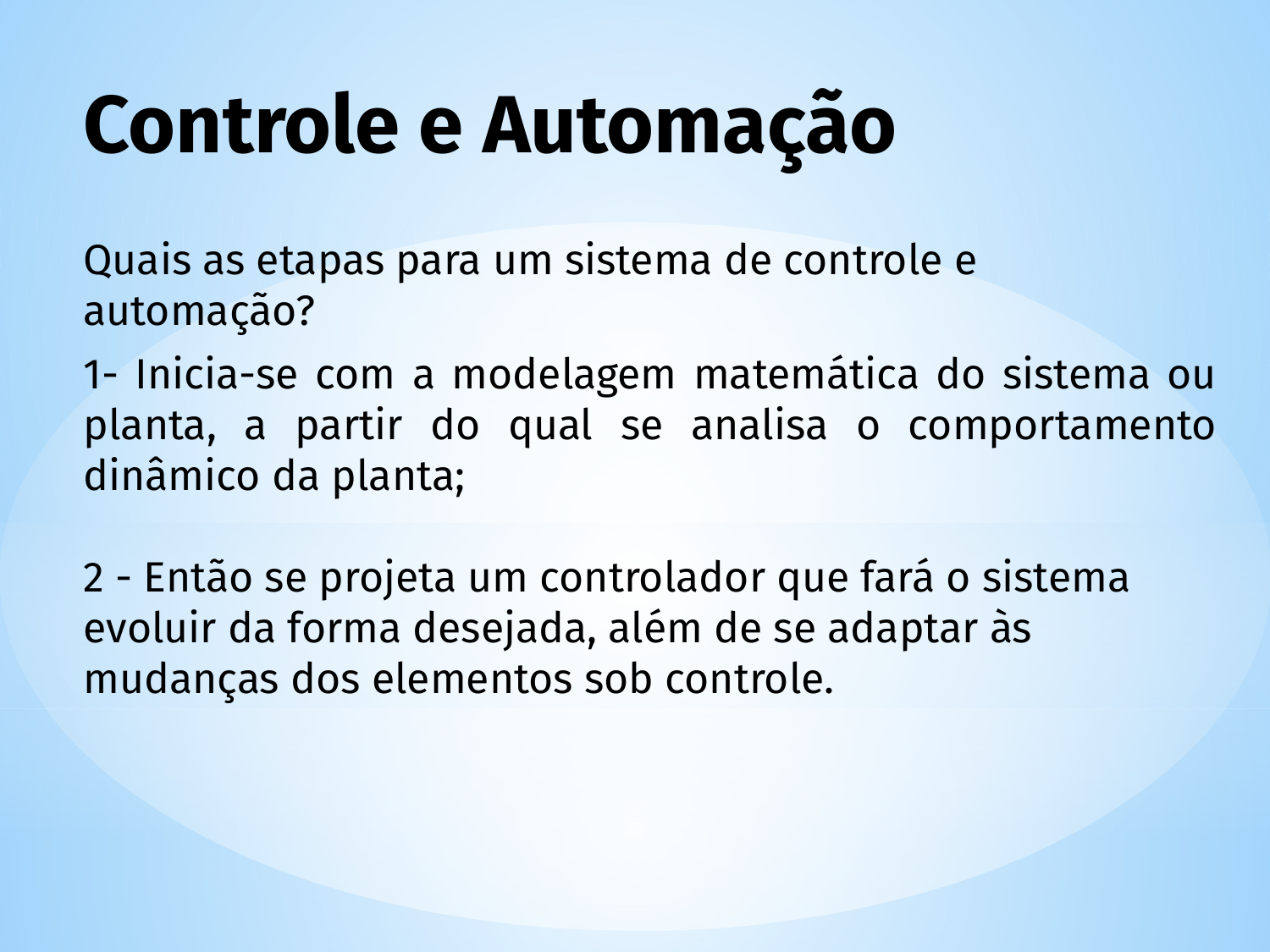

# Controle e Automação
Quais as etapas para um sistema de controle e automação?
1- Inicia-se com a modelagem matemática do sistema ou planta, a partir do qual se analisa o comportamento dinâmico da planta;

2 - Então se projeta um controlador que fará o sistema evoluir da forma desejada, além de se adaptar às mudanças dos elementos sob controle.